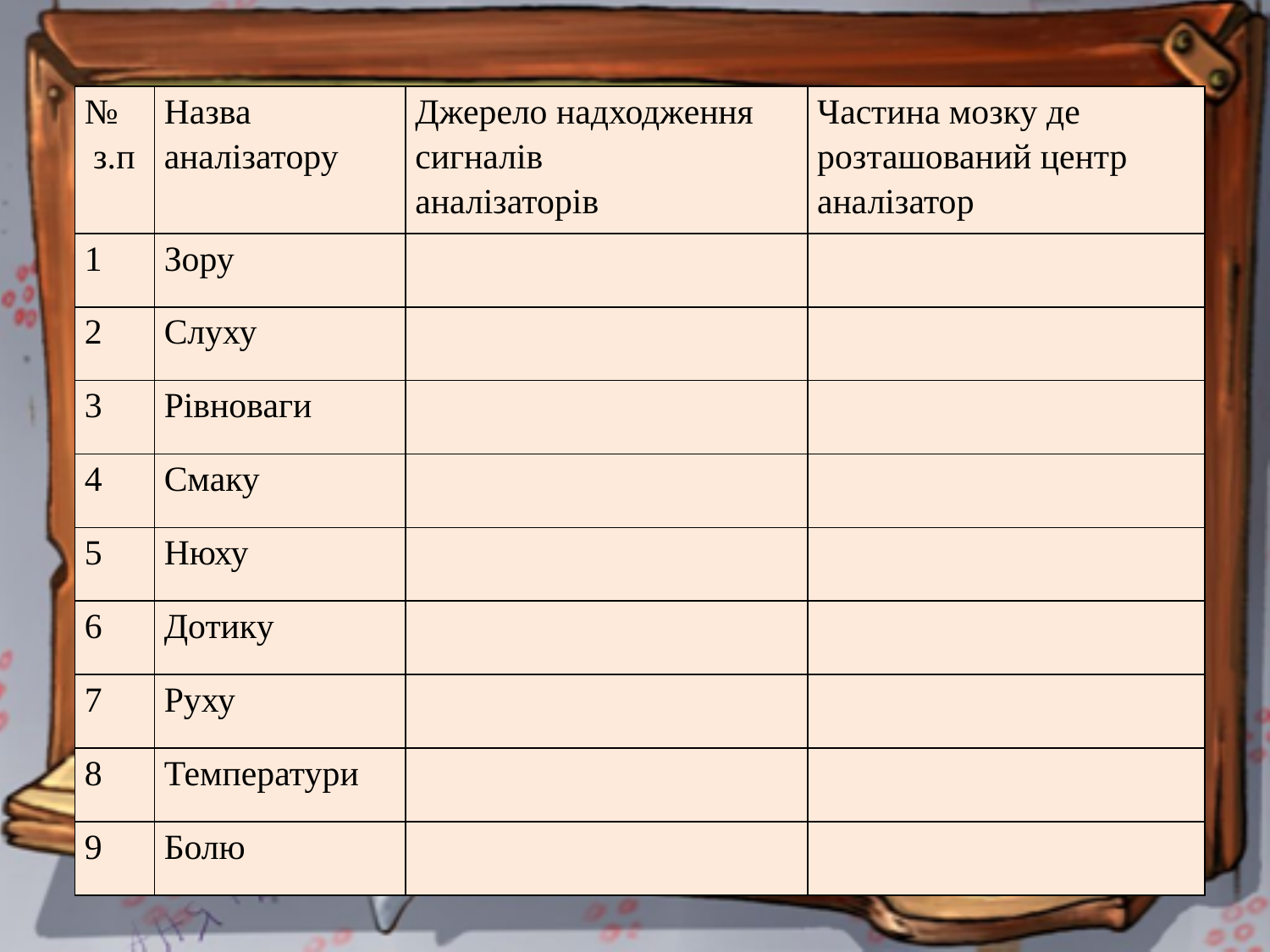

#
| № з.п | Назва аналізатору | Джерело надходження сигналів аналізаторів | Частина мозку де розташований центр аналізатор |
| --- | --- | --- | --- |
| 1 | Зору |  |  |
| 2 | Слуху |  |  |
| 3 | Рівноваги |  |  |
| 4 | Смаку |  |  |
| 5 | Нюху |  |  |
| 6 | Дотику |  |  |
| 7 | Руху |  |  |
| 8 | Температури |  |  |
| 9 | Болю |  |  |